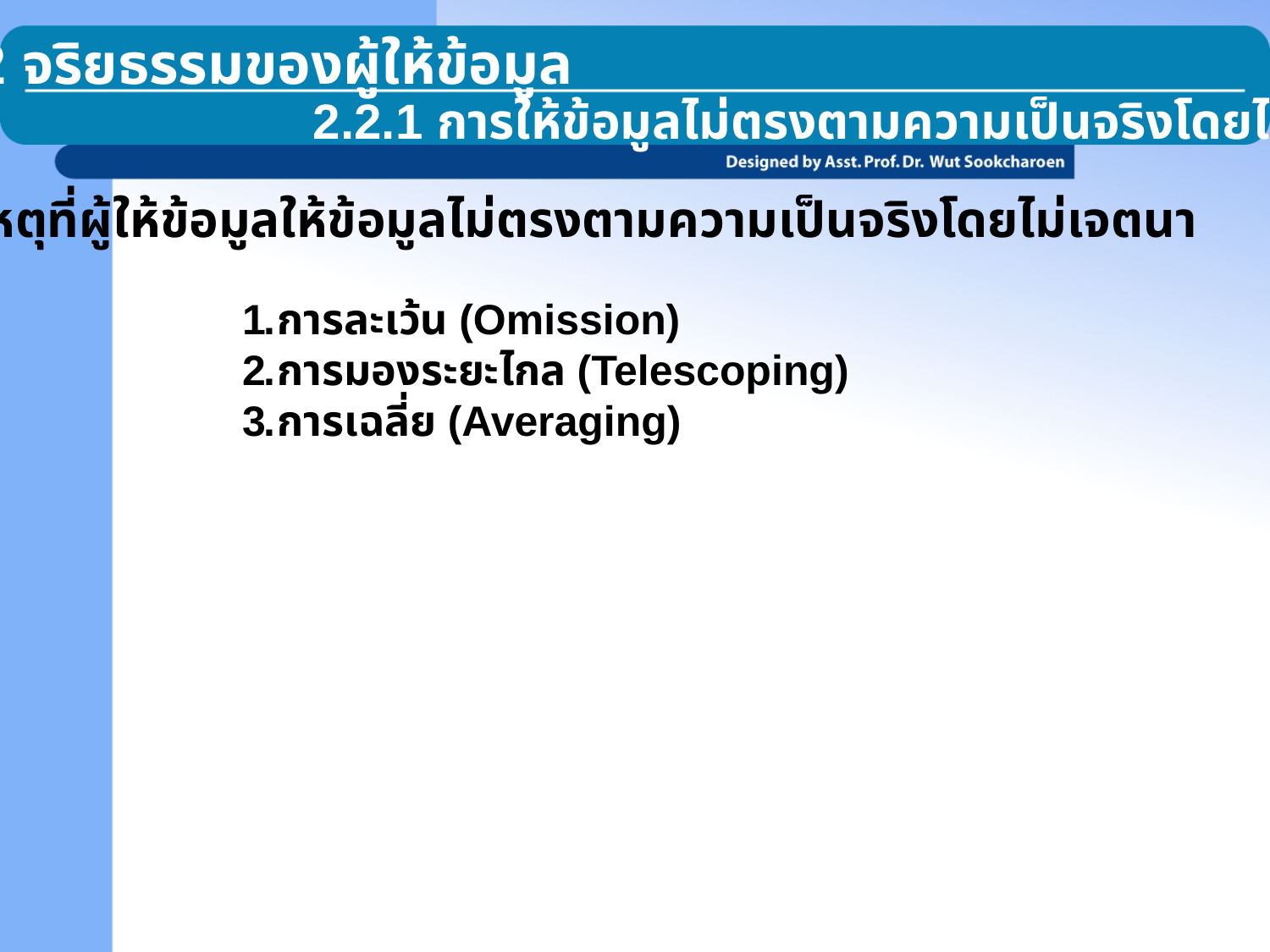

2.2 จริยธรรมของผู้ให้ข้อมูล
2.2.1 การให้ข้อมูลไม่ตรงตามความเป็นจริงโดยไม่เจตนา
สาเหตุที่ผู้ให้ข้อมูลให้ข้อมูลไม่ตรงตามความเป็นจริงโดยไม่เจตนา
การละเว้น (Omission)
การมองระยะไกล (Telescoping)
การเฉลี่ย (Averaging)